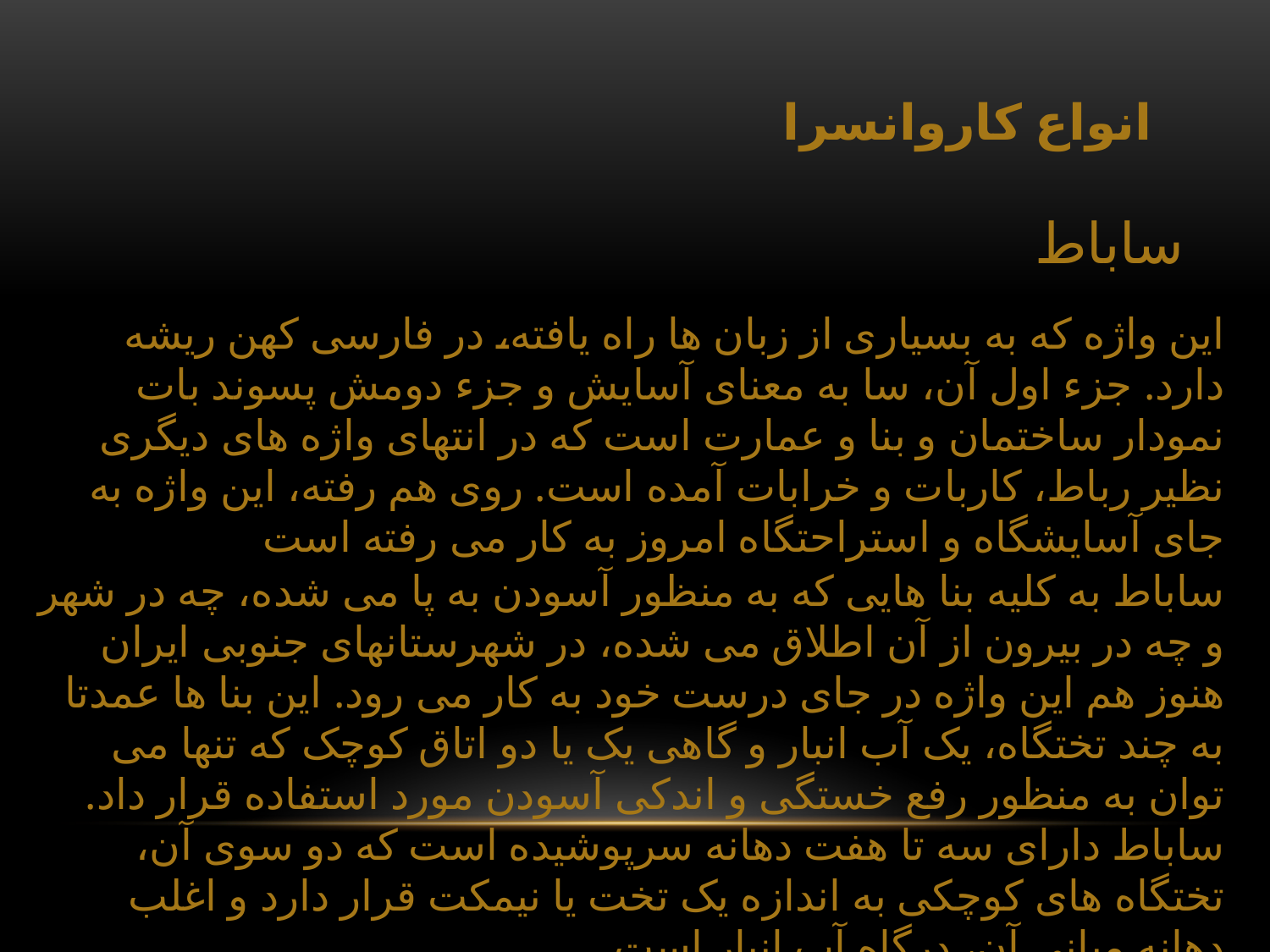

انواع کاروانسرا
ساباط
این واژه که به بسیاری از زبان ها راه یافته، در فارسی کهن ریشه دارد. جزء اول آن، سا به معنای آسایش و جزء دومش پسوند بات نمودار ساختمان و بنا و عمارت است که در انتهای واژه های دیگری نظیر رباط، کاربات و خرابات آمده است. روی هم رفته، این واژه به جای آسایشگاه و استراحتگاه امروز به کار می رفته است
ساباط به کلیه بنا هایی که به منظور آسودن به پا می شده، چه در شهر و چه در بیرون از آن اطلاق می شده، در شهرستانهای جنوبی ایران هنوز هم این واژه در جای درست خود به کار می رود. این بنا ها عمدتا به چند تختگاه، یک آب انبار و گاهی یک یا دو اتاق کوچک که تنها می توان به منظور رفع خستگی و اندکی آسودن مورد استفاده قرار داد. ساباط دارای سه تا هفت دهانه سرپوشیده است که دو سوی آن، تختگاه های کوچکی به اندازه یک تخت یا نیمکت قرار دارد و اغلب دهانه میانی آن، درگاه آب انبار است